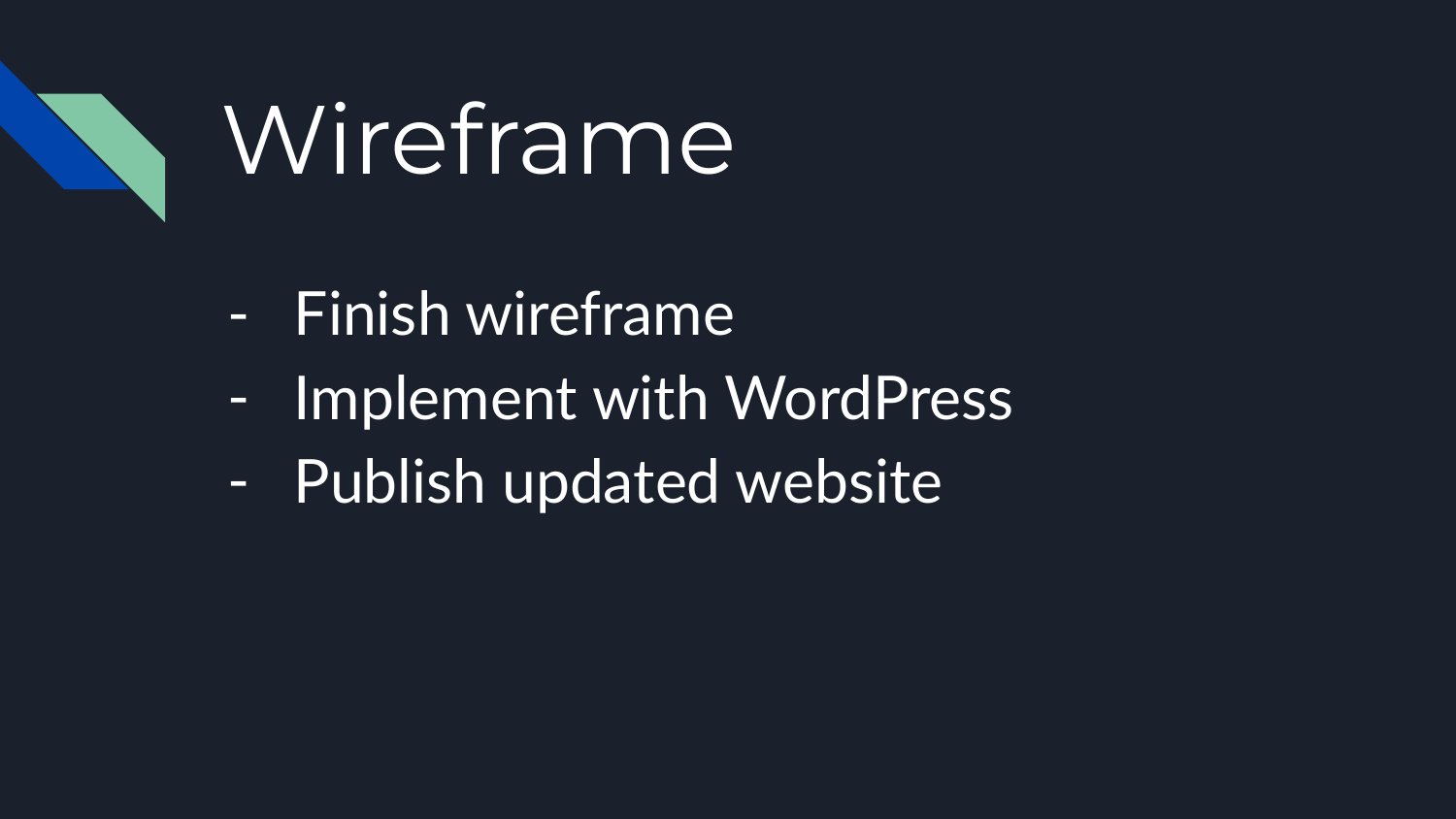

# Wireframe
Finish wireframe
Implement with WordPress
Publish updated website